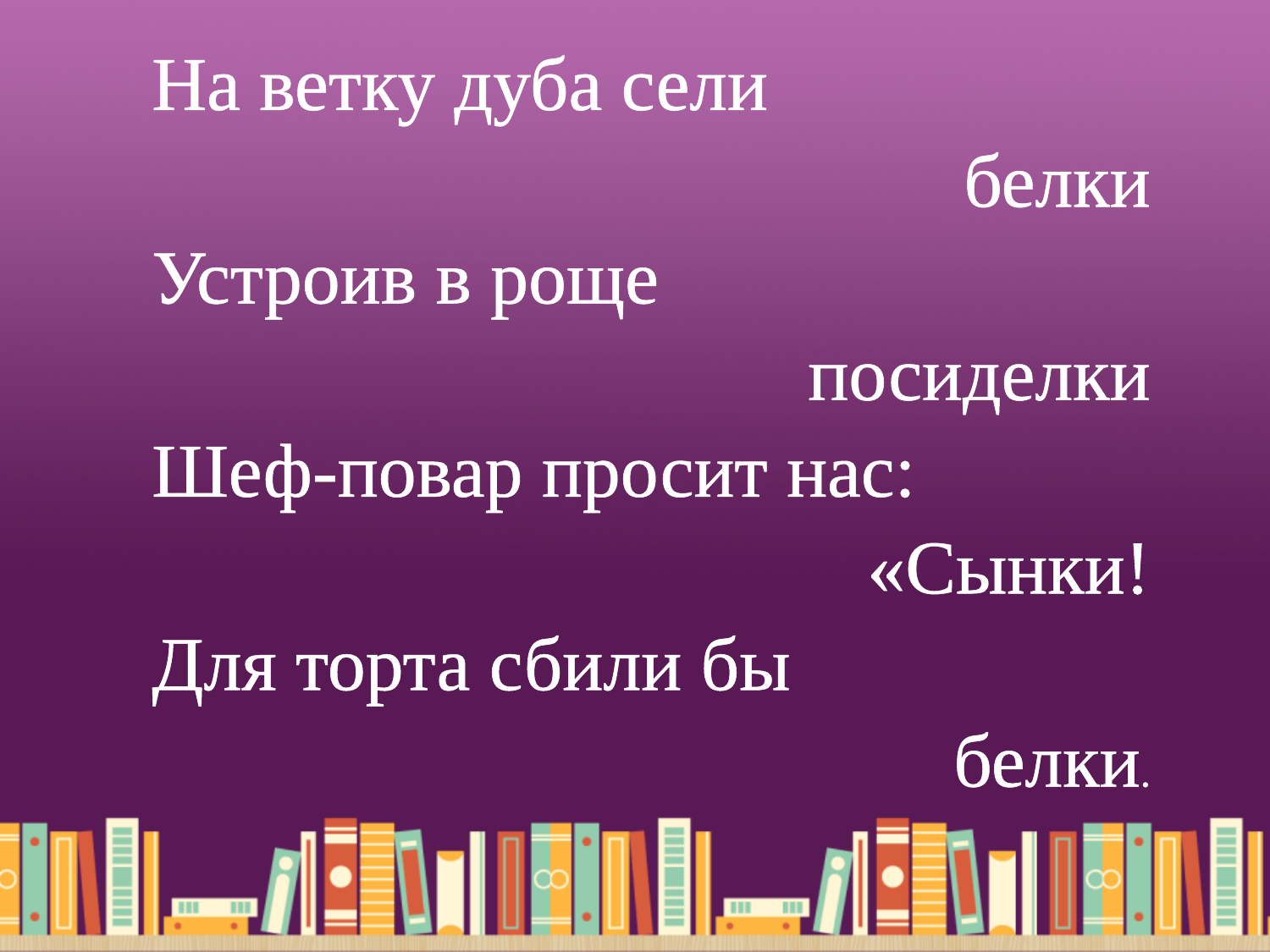

На ветку дуба сели
белки
Устроив в роще
посиделки
Шеф-повар просит нас:
«Сынки!
Для торта сбили бы
белки.